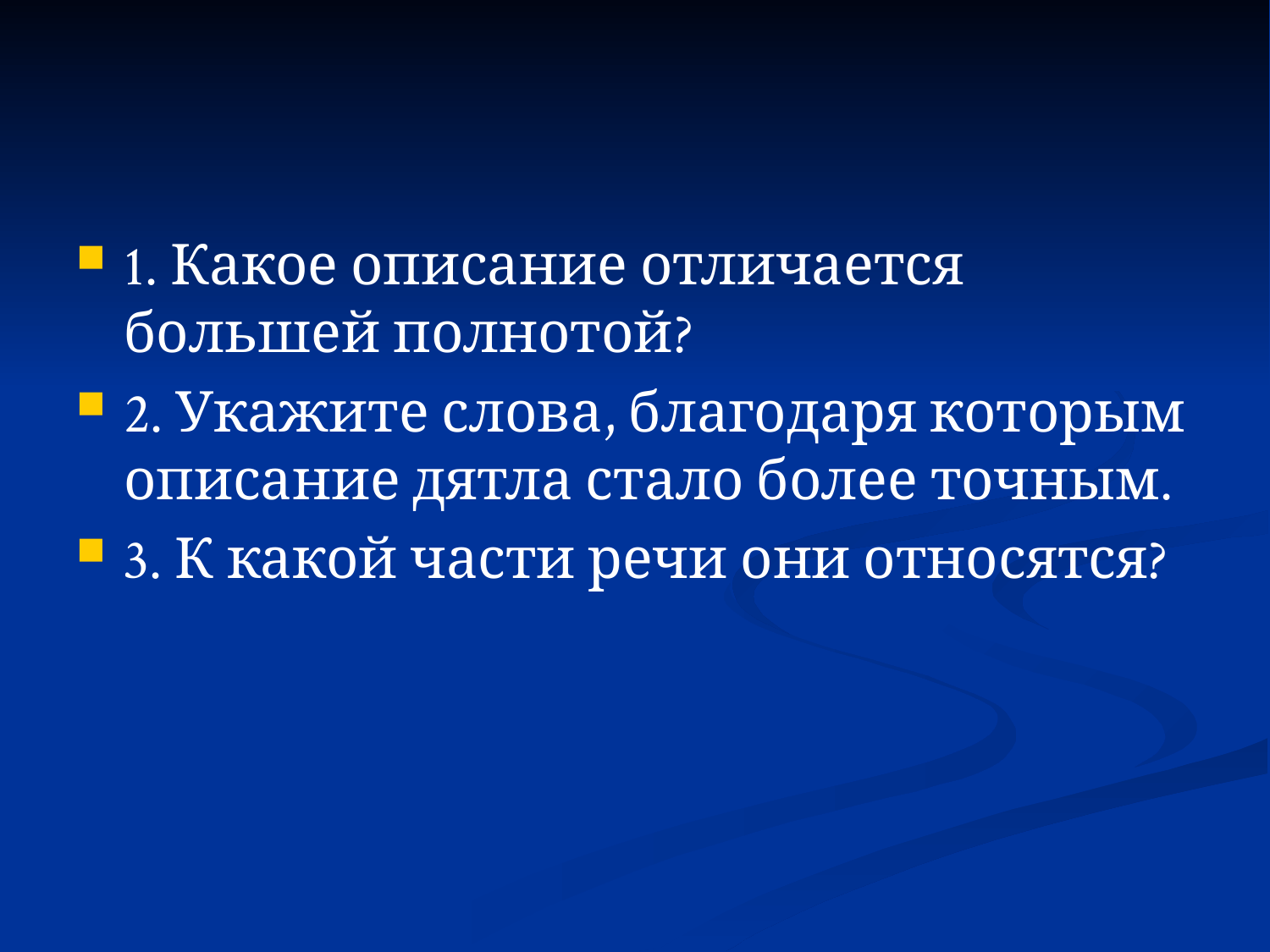

#
1. Какое описание отличается большей полнотой?
2. Укажите слова, благодаря которым описание дятла стало более точным.
3. К какой части речи они относятся?